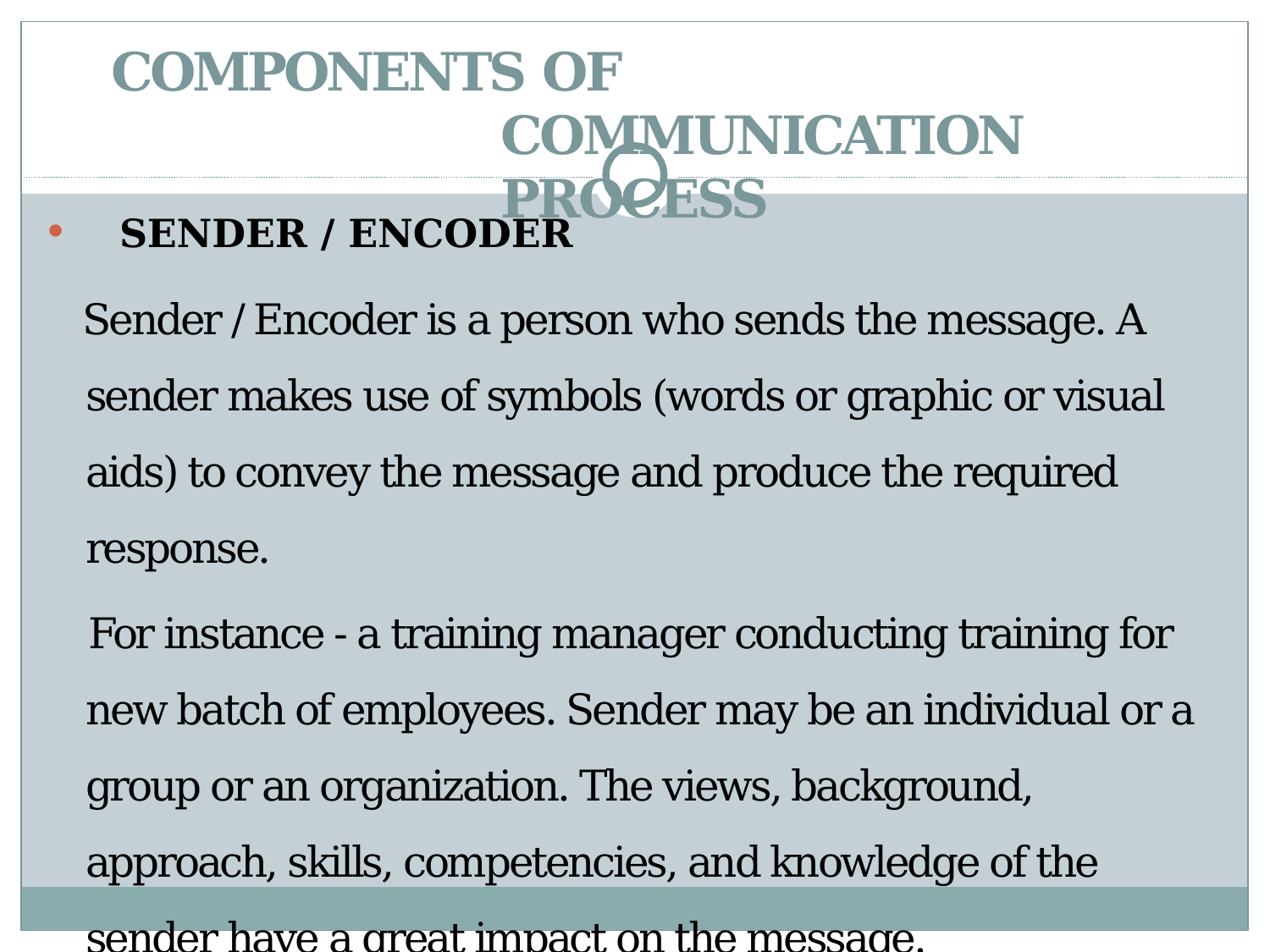

# COMPONENTS OF COMMUNICATION  PROCESS
 SENDER / ENCODER
Sender / Encoder is a person who sends the message. A  sender makes use of symbols (words or graphic or visual  aids) to convey the message and produce the required  response.
For instance - a training manager conducting training for  new batch of employees. Sender may be an individual or a  group or an organization. The views, background,  approach, skills, competencies, and knowledge of the  sender have a great impact on the message.